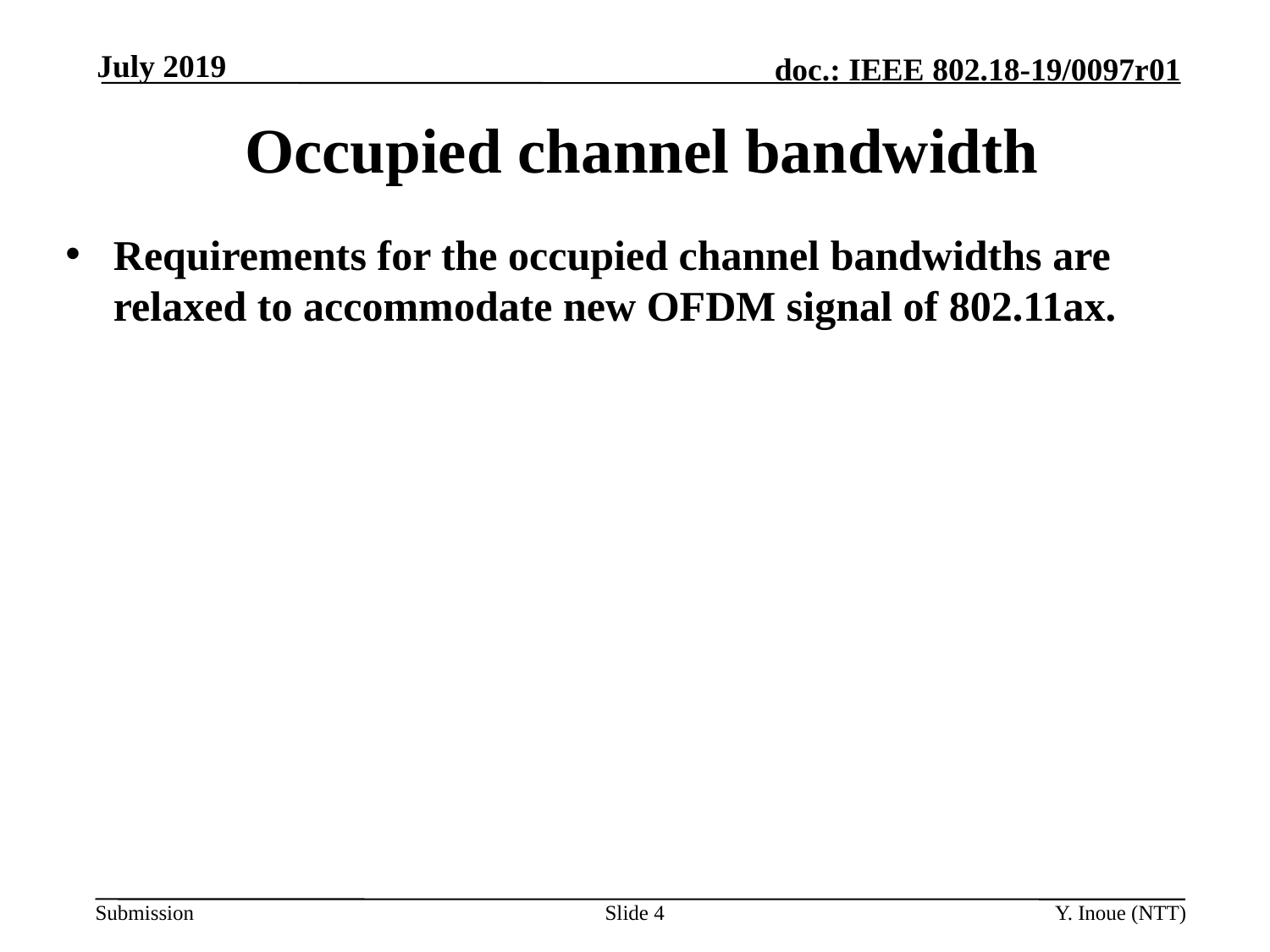

July 2019
# Occupied channel bandwidth
Requirements for the occupied channel bandwidths are relaxed to accommodate new OFDM signal of 802.11ax.

Slide 4
Y. Inoue (NTT)